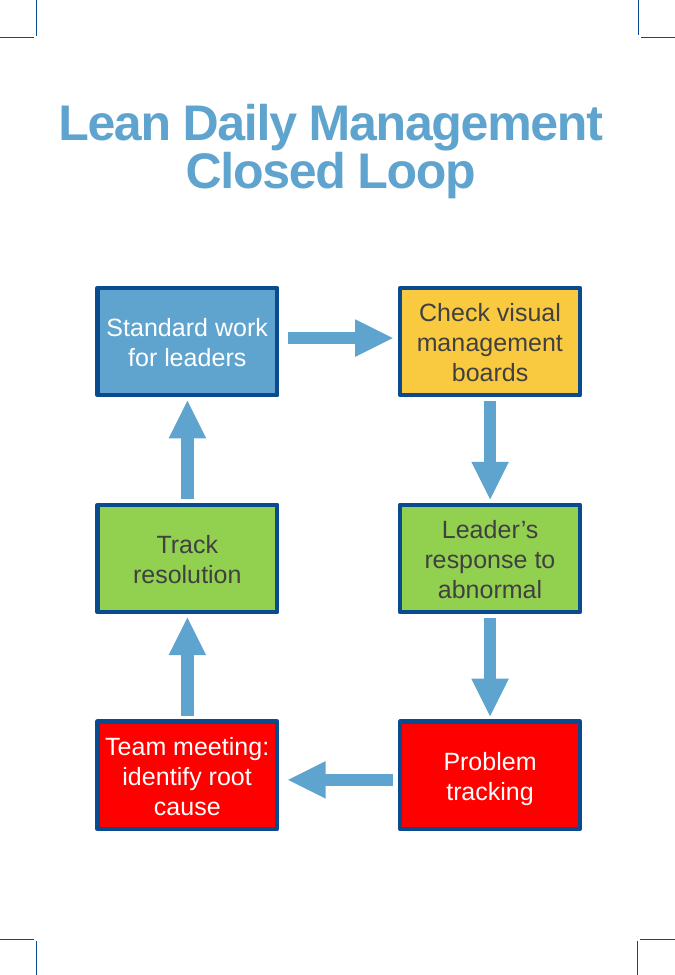

# Lean Daily Management Closed Loop
Standard work for leaders
Check visual management boards
Track resolution
Leader’s response to abnormal
Team meeting: identify root cause
Problem tracking